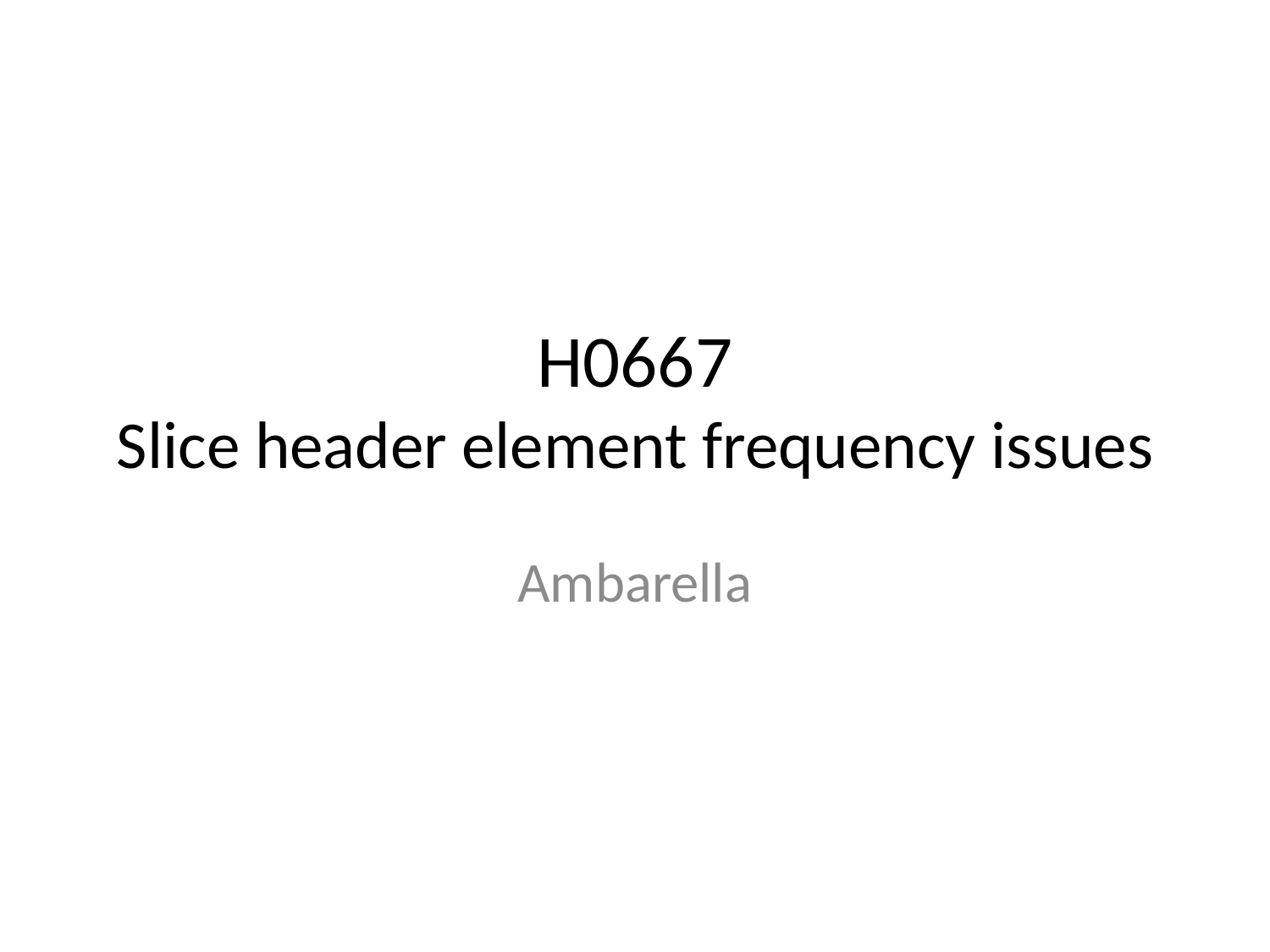

# H0667 Slice header element frequency issues
Ambarella